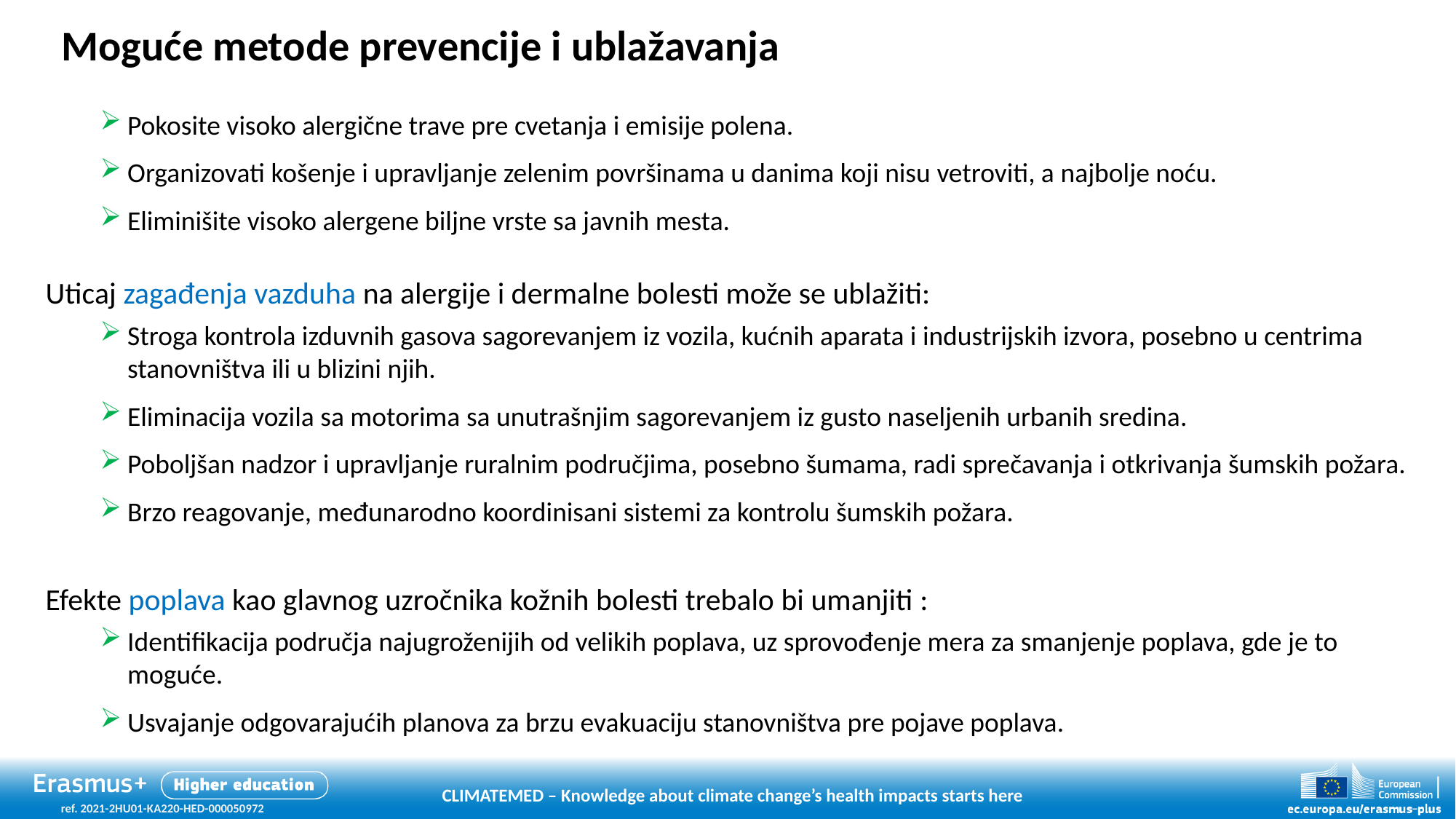

# Moguće metode prevencije i ublažavanja
Pokosite visoko alergične trave pre cvetanja i emisije polena.
Organizovati košenje i upravljanje zelenim površinama u danima koji nisu vetroviti, a najbolje noću.
Eliminišite visoko alergene biljne vrste sa javnih mesta.
Uticaj zagađenja vazduha na alergije i dermalne bolesti može se ublažiti:
Stroga kontrola izduvnih gasova sagorevanjem iz vozila, kućnih aparata i industrijskih izvora, posebno u centrima stanovništva ili u blizini njih.
Eliminacija vozila sa motorima sa unutrašnjim sagorevanjem iz gusto naseljenih urbanih sredina.
Poboljšan nadzor i upravljanje ruralnim područjima, posebno šumama, radi sprečavanja i otkrivanja šumskih požara.
Brzo reagovanje, međunarodno koordinisani sistemi za kontrolu šumskih požara.
Efekte poplava kao glavnog uzročnika kožnih bolesti trebalo bi umanjiti :
Identifikacija područja najugroženijih od velikih poplava, uz sprovođenje mera za smanjenje poplava, gde je to moguće.
Usvajanje odgovarajućih planova za brzu evakuaciju stanovništva pre pojave poplava.